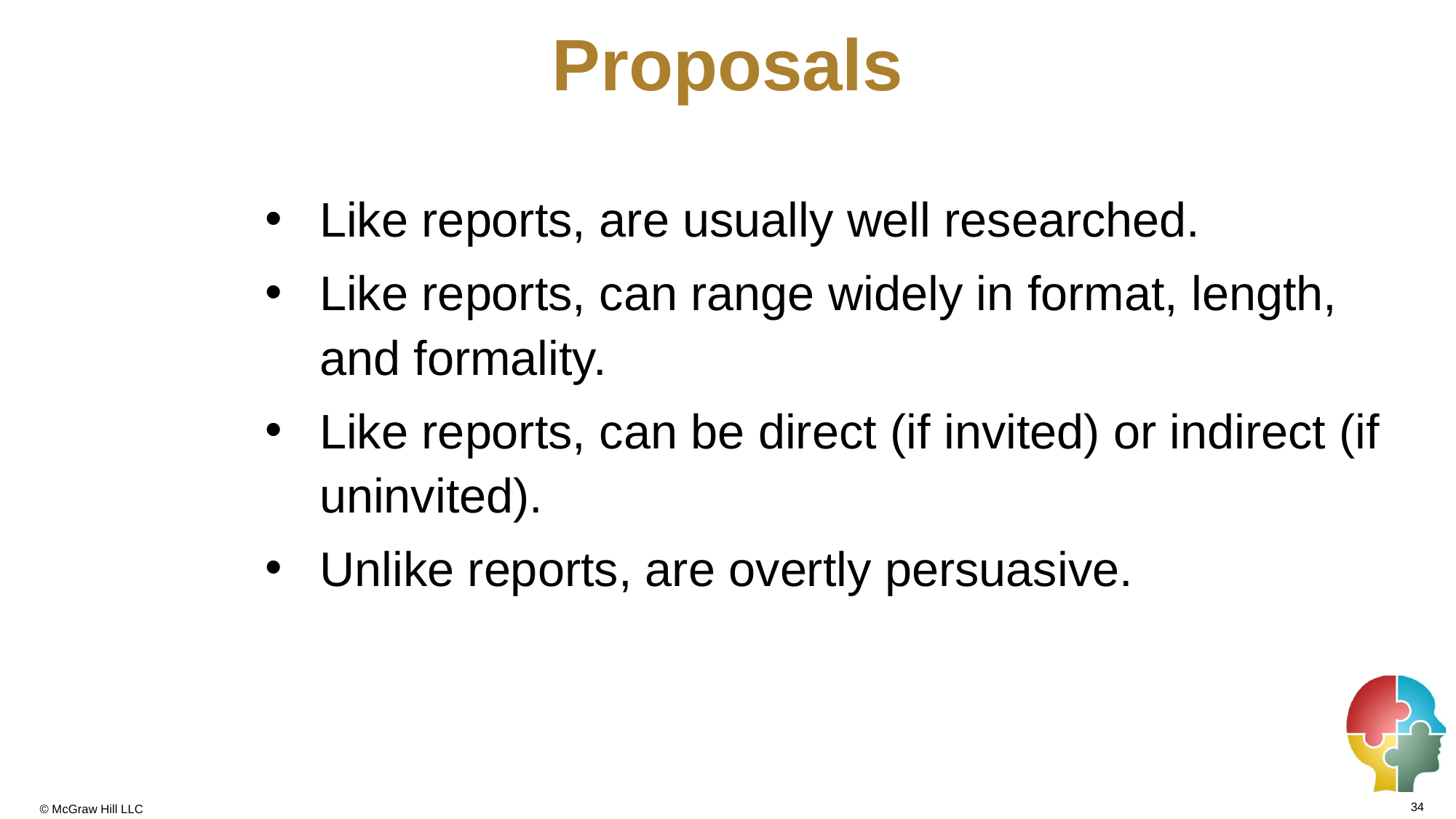

# Proposals
Like reports, are usually well researched.
Like reports, can range widely in format, length, and formality.
Like reports, can be direct (if invited) or indirect (if uninvited).
Unlike reports, are overtly persuasive.
34